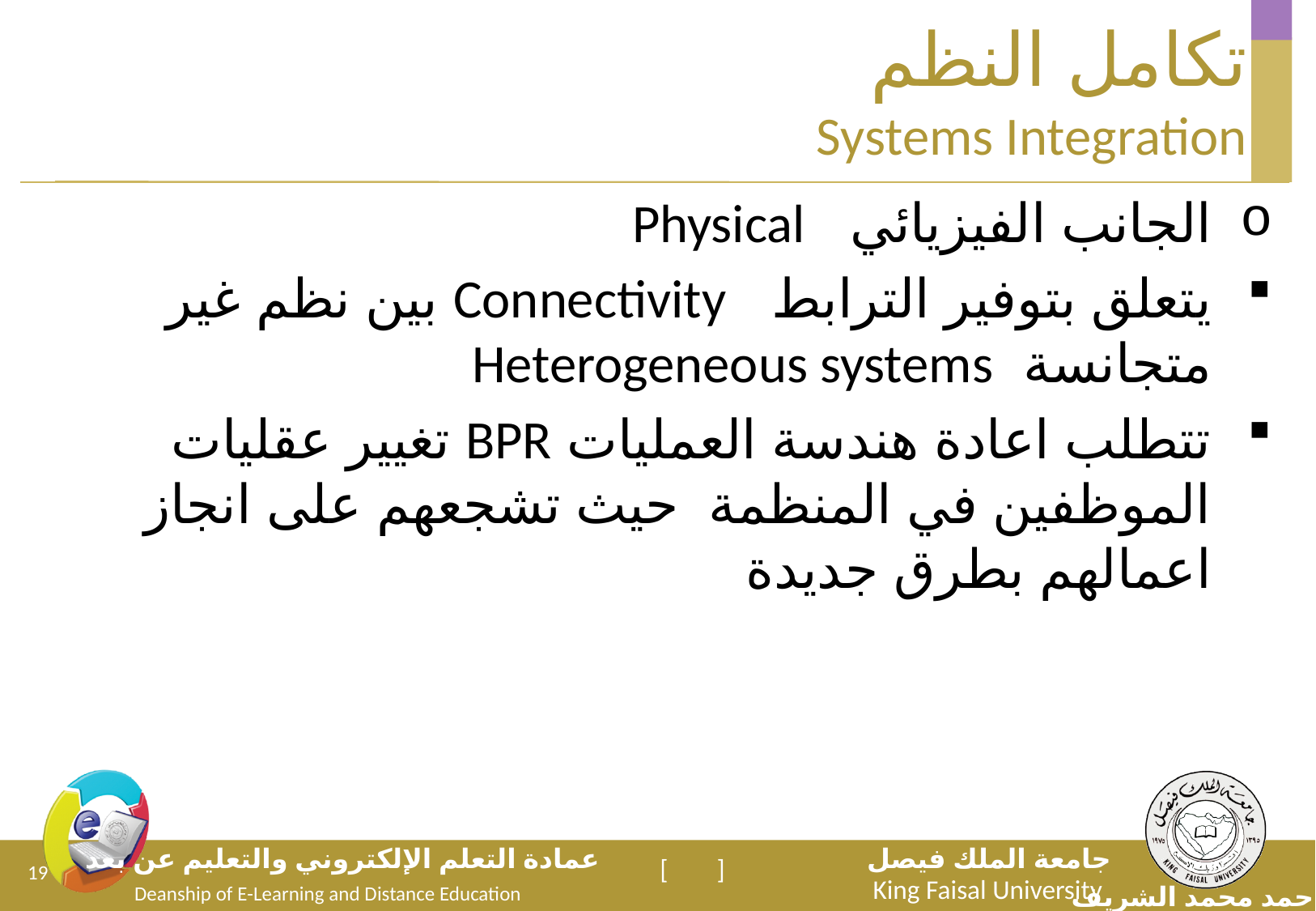

# تكامل النظم Systems Integration
الجانب الفيزيائي   Physical
يتعلق بتوفير الترابط   Connectivity بين نظم غير متجانسة  Heterogeneous systems
تتطلب اعادة هندسة العمليات BPR تغيير عقليات الموظفين في المنظمة  حيث تشجعهم على انجاز اعمالهم بطرق جديدة

19